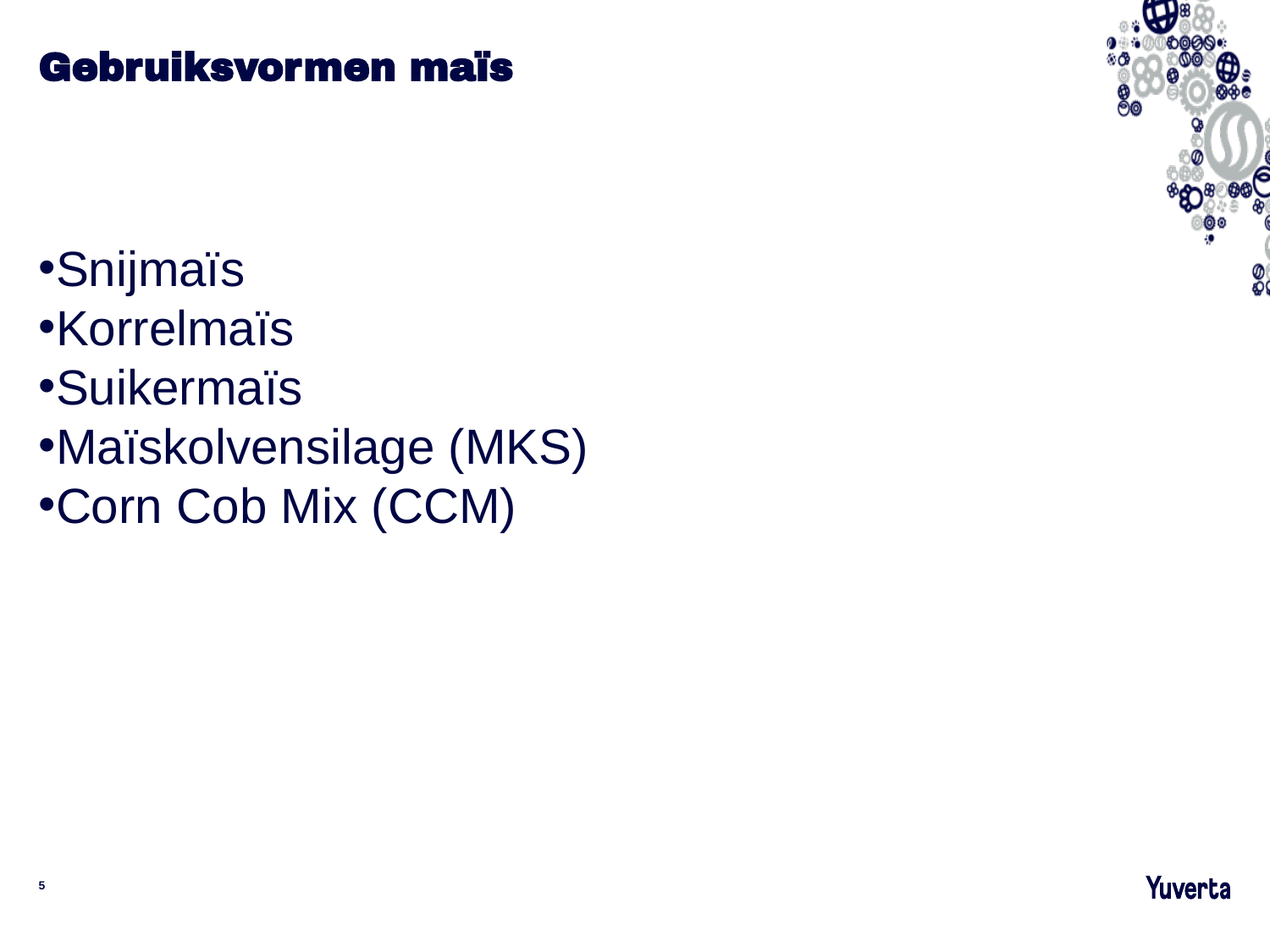

# Gebruiksvormen maïs
Snijmaïs
Korrelmaïs
Suikermaïs
Maïskolvensilage (MKS)
Corn Cob Mix (CCM)
5